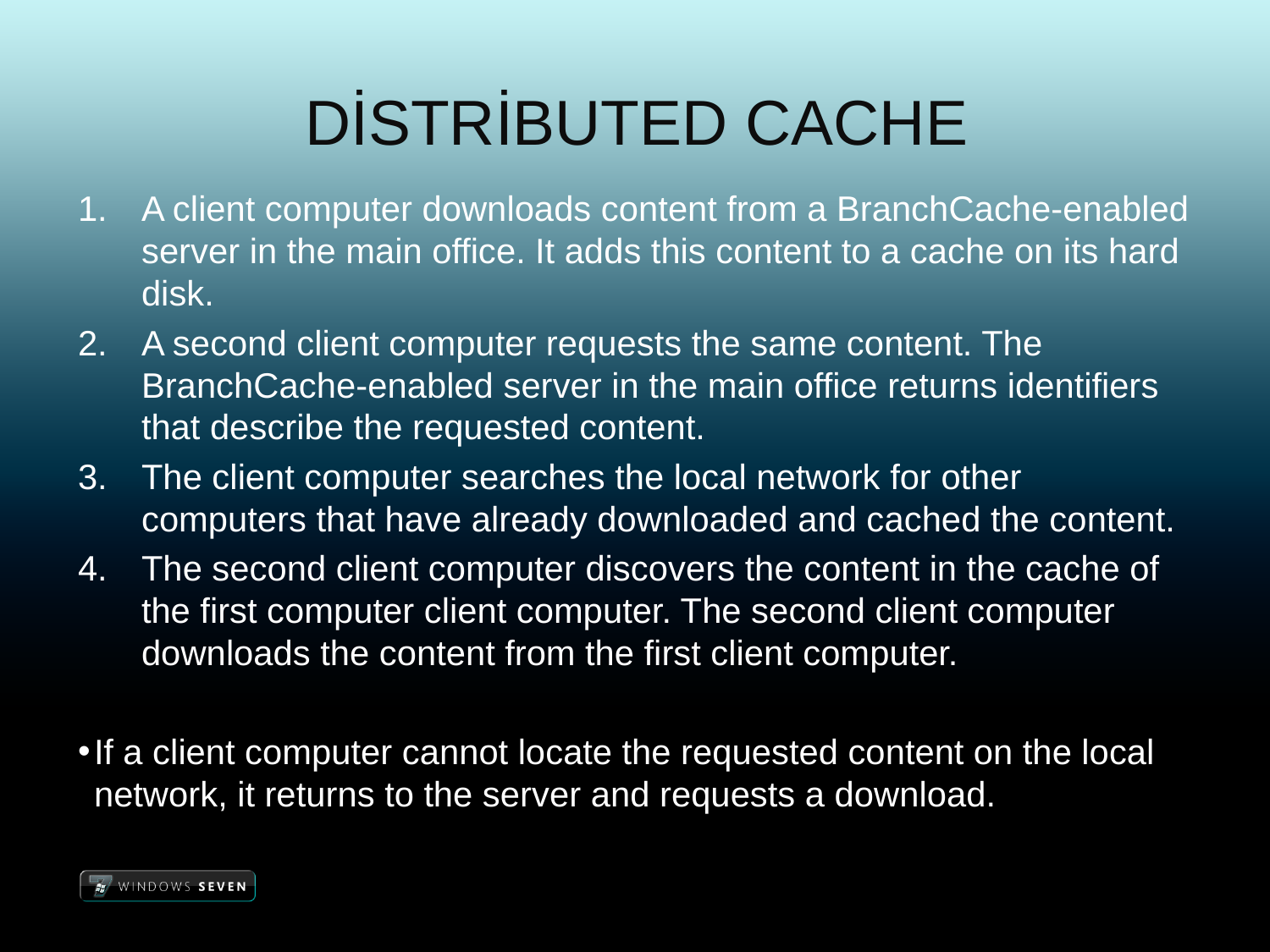

# Distributed Cache
A client computer downloads content from a BranchCache-enabled server in the main office. It adds this content to a cache on its hard disk.
A second client computer requests the same content. The BranchCache-enabled server in the main office returns identifiers that describe the requested content.
The client computer searches the local network for other computers that have already downloaded and cached the content.
The second client computer discovers the content in the cache of the first computer client computer. The second client computer downloads the content from the first client computer.

If a client computer cannot locate the requested content on the local network, it returns to the server and requests a download.